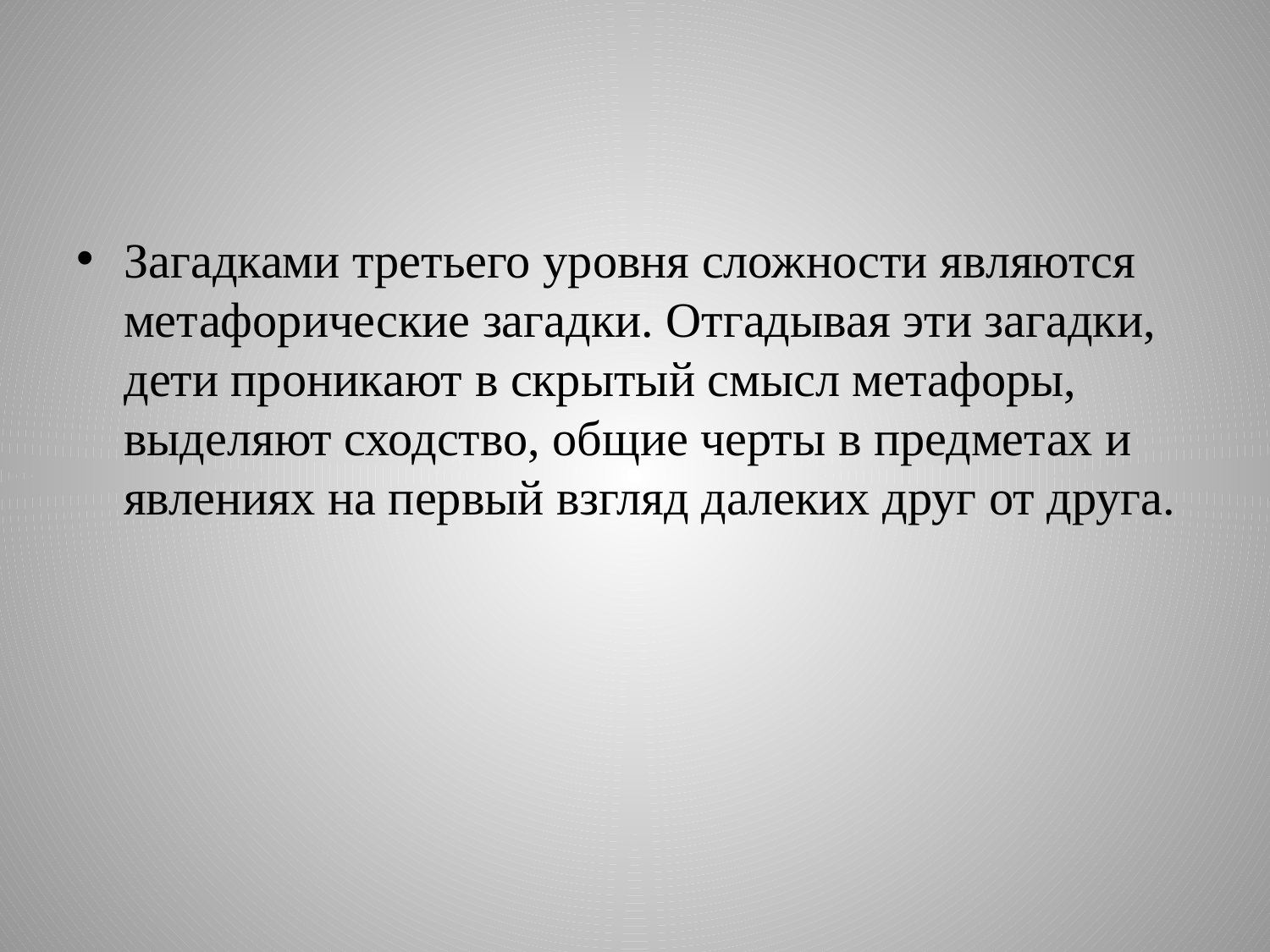

#
Загадками третьего уровня сложности являются метафорические загадки. Отгадывая эти загадки, дети проникают в скрытый смысл метафоры, выделяют сходство, общие черты в предметах и явлениях на первый взгляд далеких друг от друга.